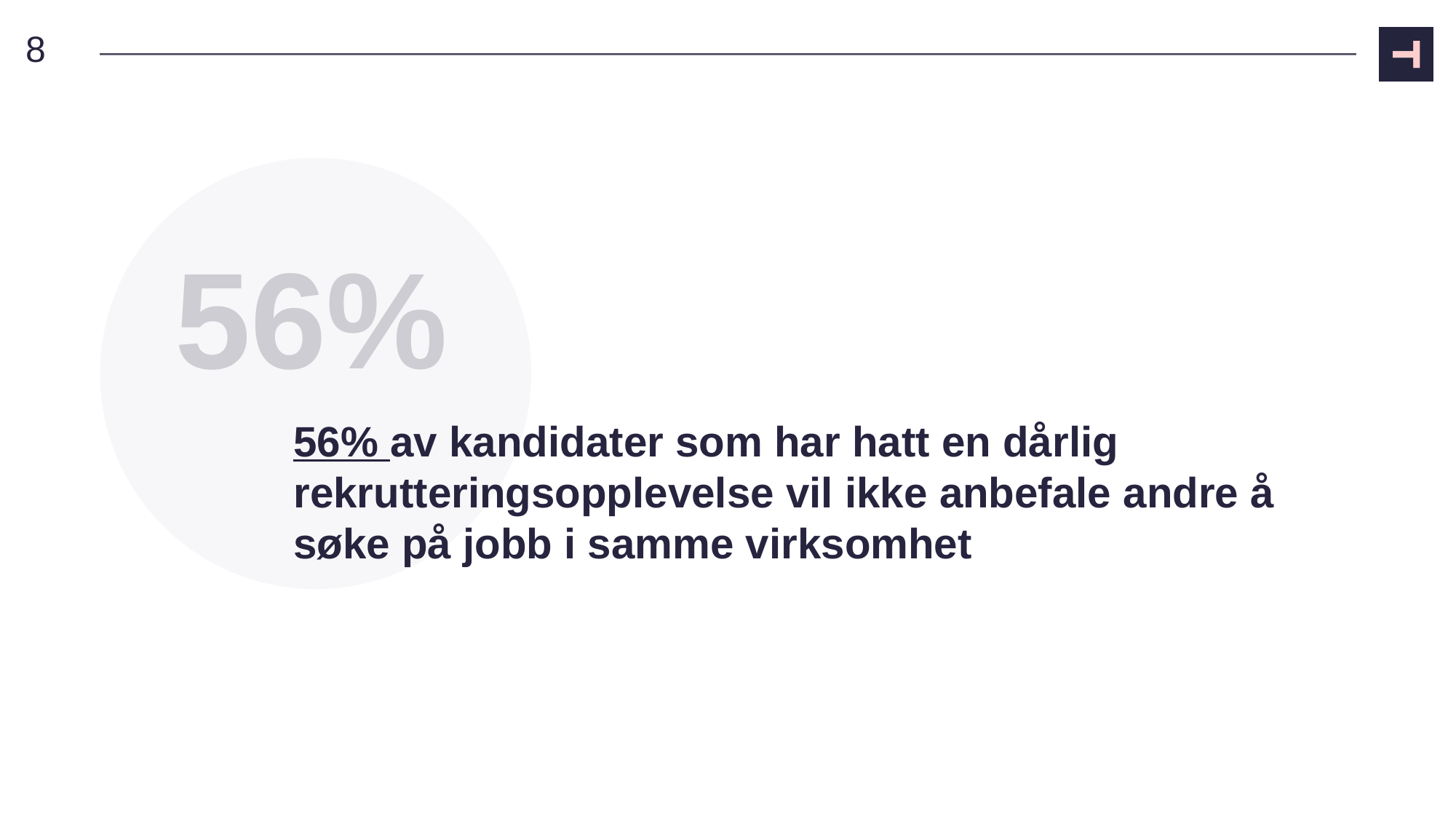

8

56%
# 56% av kandidater som har hatt en dårlig rekrutteringsopplevelse vil ikke anbefale andre å søke på jobb i samme virksomhet